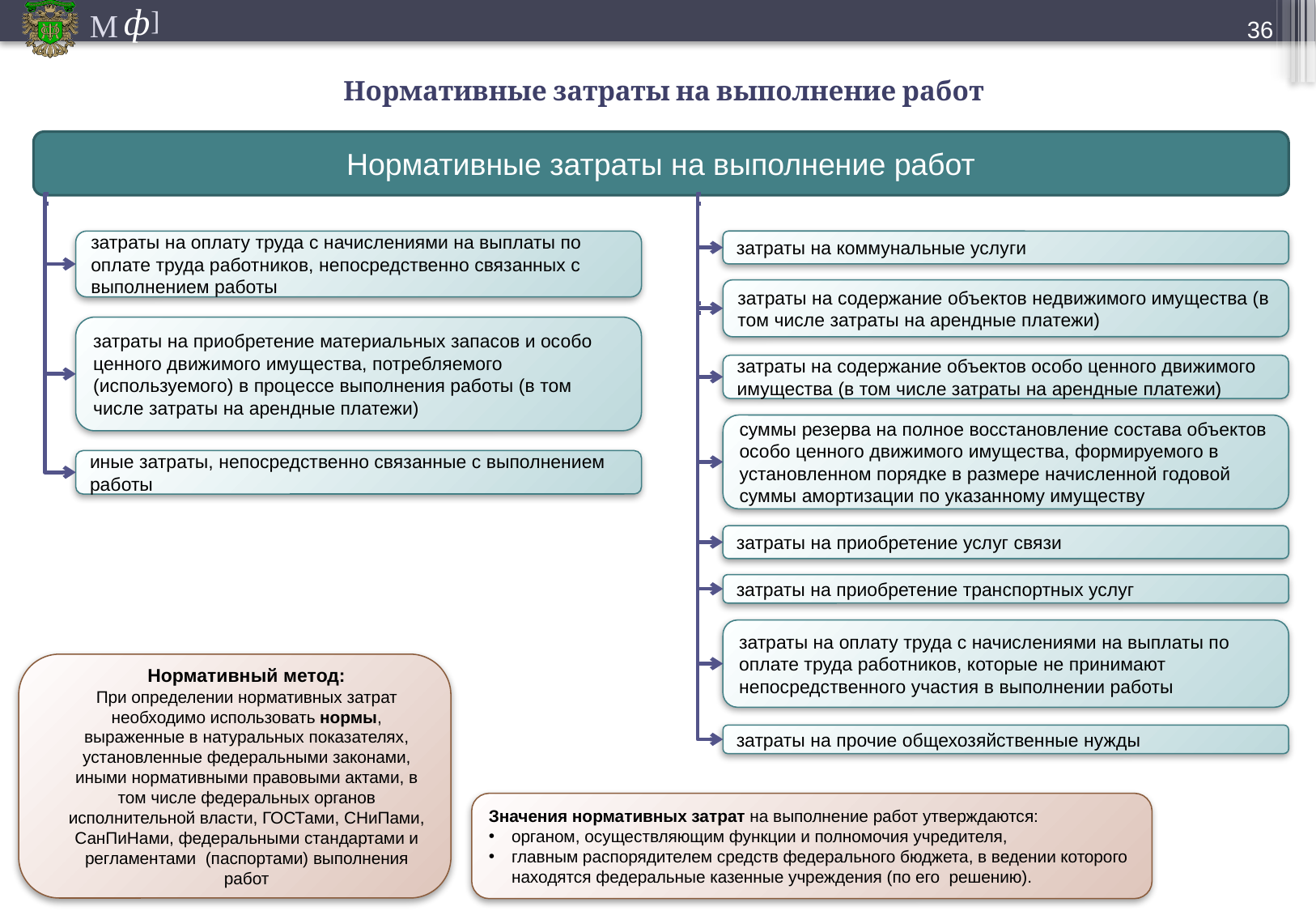

36
# Нормативные затраты на выполнение работ
Нормативные затраты на выполнение работ
затраты на оплату труда с начислениями на выплаты по оплате труда работников, непосредственно связанных с выполнением работы
затраты на коммунальные услуги
затраты на содержание объектов недвижимого имущества (в том числе затраты на арендные платежи)
затраты на приобретение материальных запасов и особо ценного движимого имущества, потребляемого (используемого) в процессе выполнения работы (в том числе затраты на арендные платежи)
затраты на содержание объектов особо ценного движимого имущества (в том числе затраты на арендные платежи)
суммы резерва на полное восстановление состава объектов особо ценного движимого имущества, формируемого в установленном порядке в размере начисленной годовой суммы амортизации по указанному имуществу
иные затраты, непосредственно связанные с выполнением работы
затраты на приобретение услуг связи
затраты на приобретение транспортных услуг
затраты на оплату труда с начислениями на выплаты по оплате труда работников, которые не принимают непосредственного участия в выполнении работы
Нормативный метод:
При определении нормативных затрат необходимо использовать нормы, выраженные в натуральных показателях, установленные федеральными законами, иными нормативными правовыми актами, в том числе федеральных органов исполнительной власти, ГОСТами, СНиПами, СанПиНами, федеральными стандартами и регламентами  (паспортами) выполнения работ
затраты на прочие общехозяйственные нужды
Значения нормативных затрат на выполнение работ утверждаются:
органом, осуществляющим функции и полномочия учредителя,
главным распорядителем средств федерального бюджета, в ведении которого находятся федеральные казенные учреждения (по его  решению).